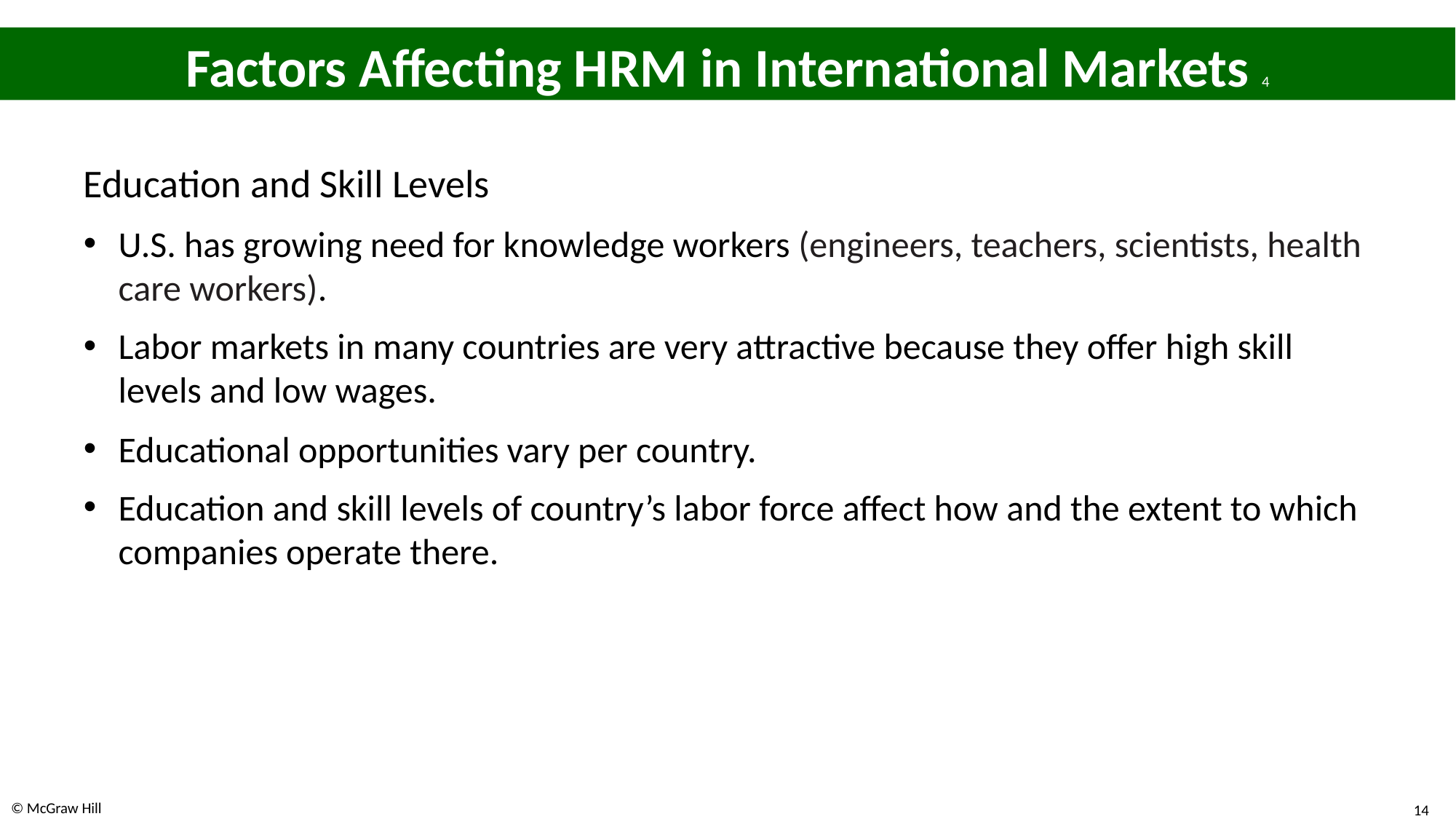

# Factors Affecting H R M in International Markets 4
Education and Skill Levels
U.S. has growing need for knowledge workers (engineers, teachers, scientists, health care workers).
Labor markets in many countries are very attractive because they offer high skill levels and low wages.
Educational opportunities vary per country.
Education and skill levels of country’s labor force affect how and the extent to which companies operate there.